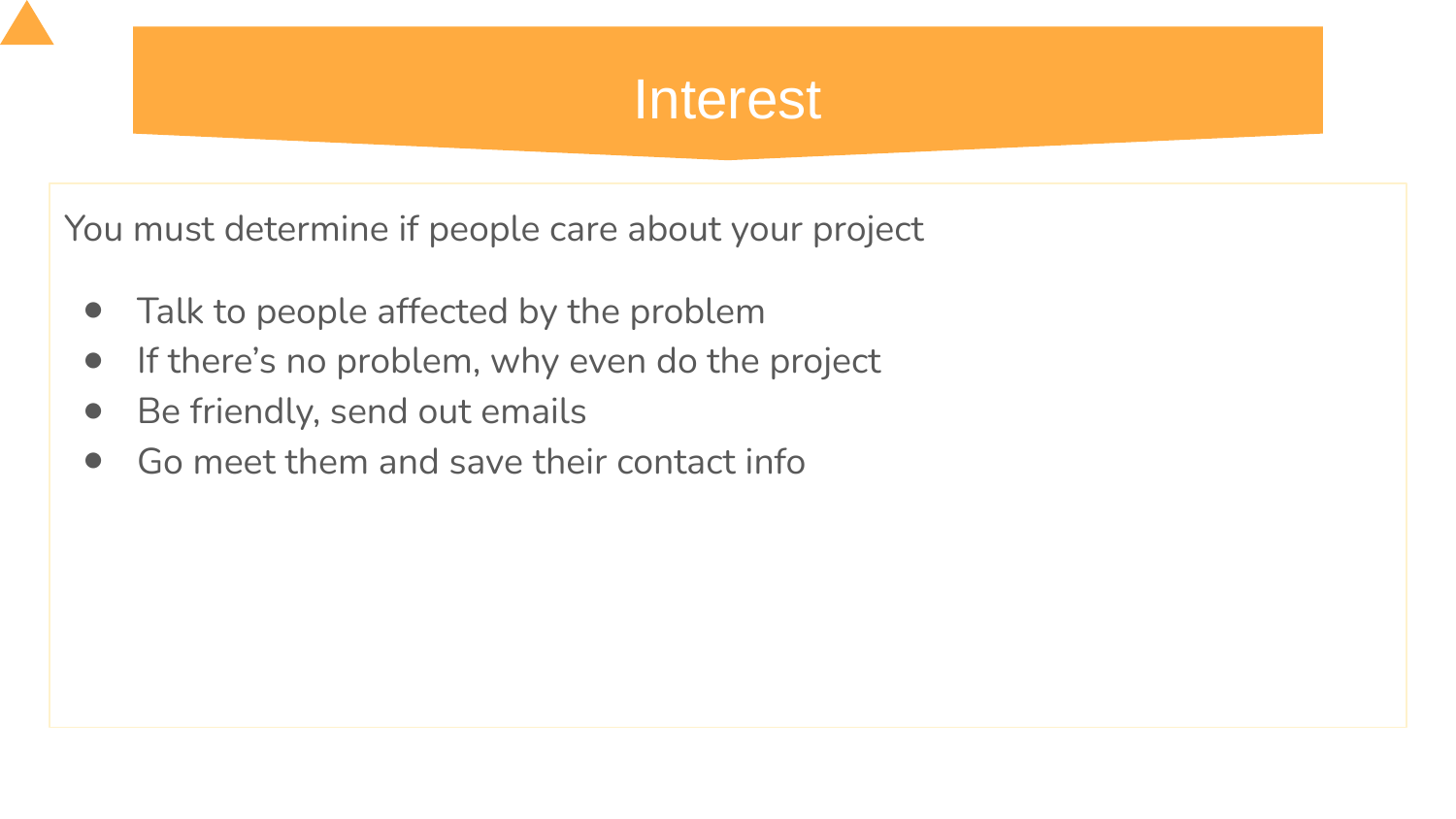

# Interest
You must determine if people care about your project
Talk to people affected by the problem
If there’s no problem, why even do the project
Be friendly, send out emails
Go meet them and save their contact info